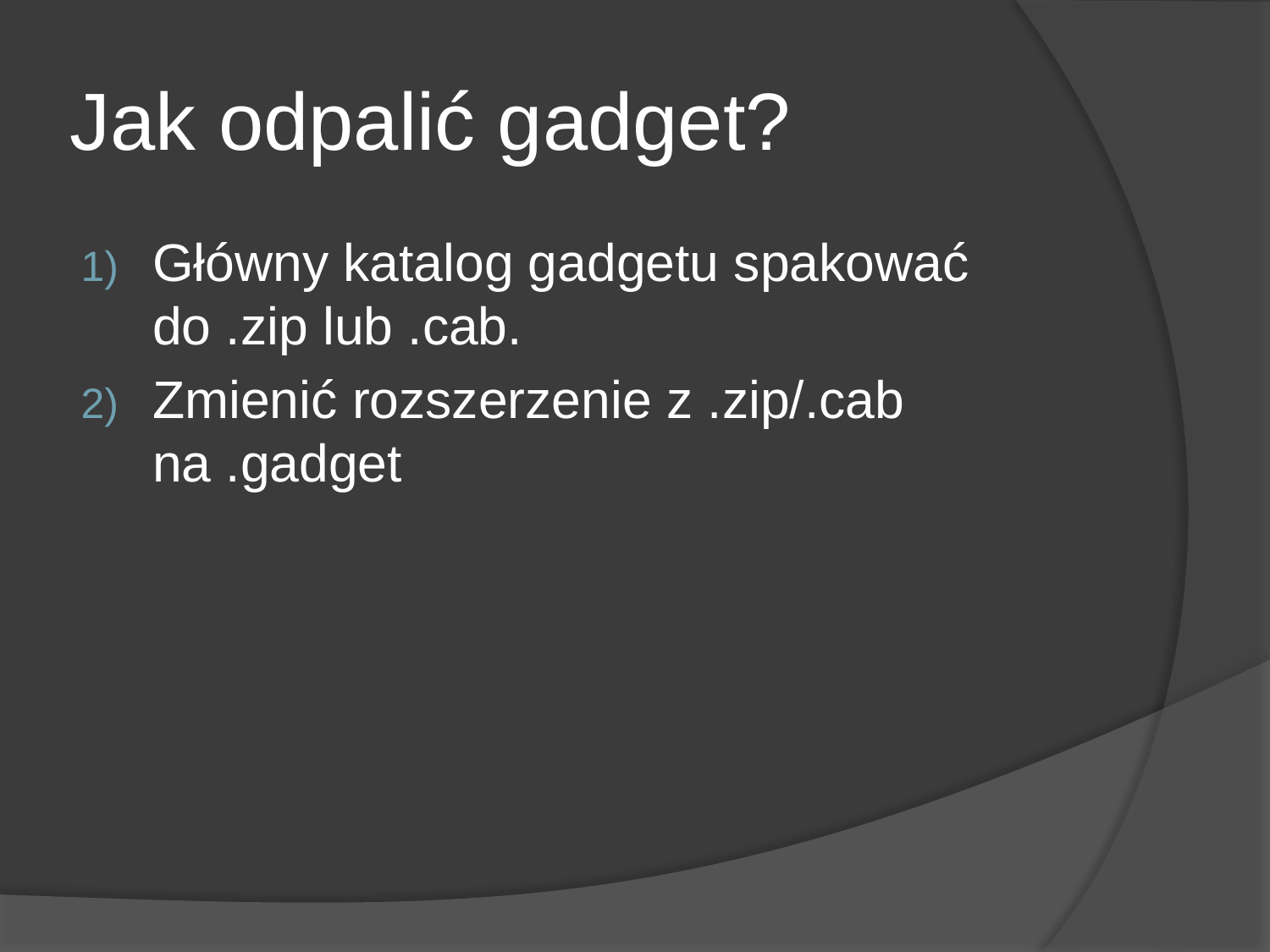

# Jak odpalić gadget?
Główny katalog gadgetu spakować do .zip lub .cab.
Zmienić rozszerzenie z .zip/.cab na .gadget